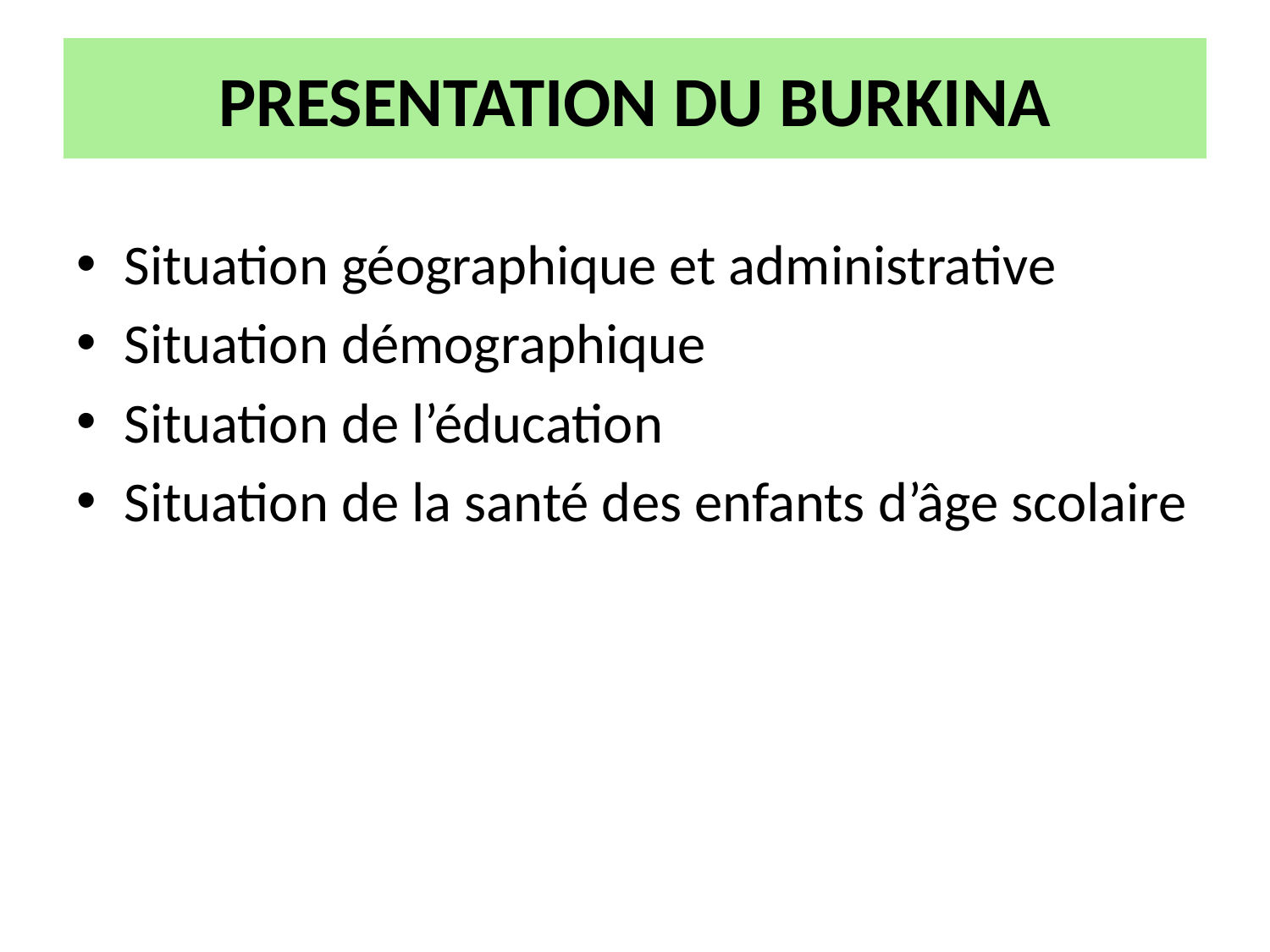

# PRESENTATION DU BURKINA
Situation géographique et administrative
Situation démographique
Situation de l’éducation
Situation de la santé des enfants d’âge scolaire